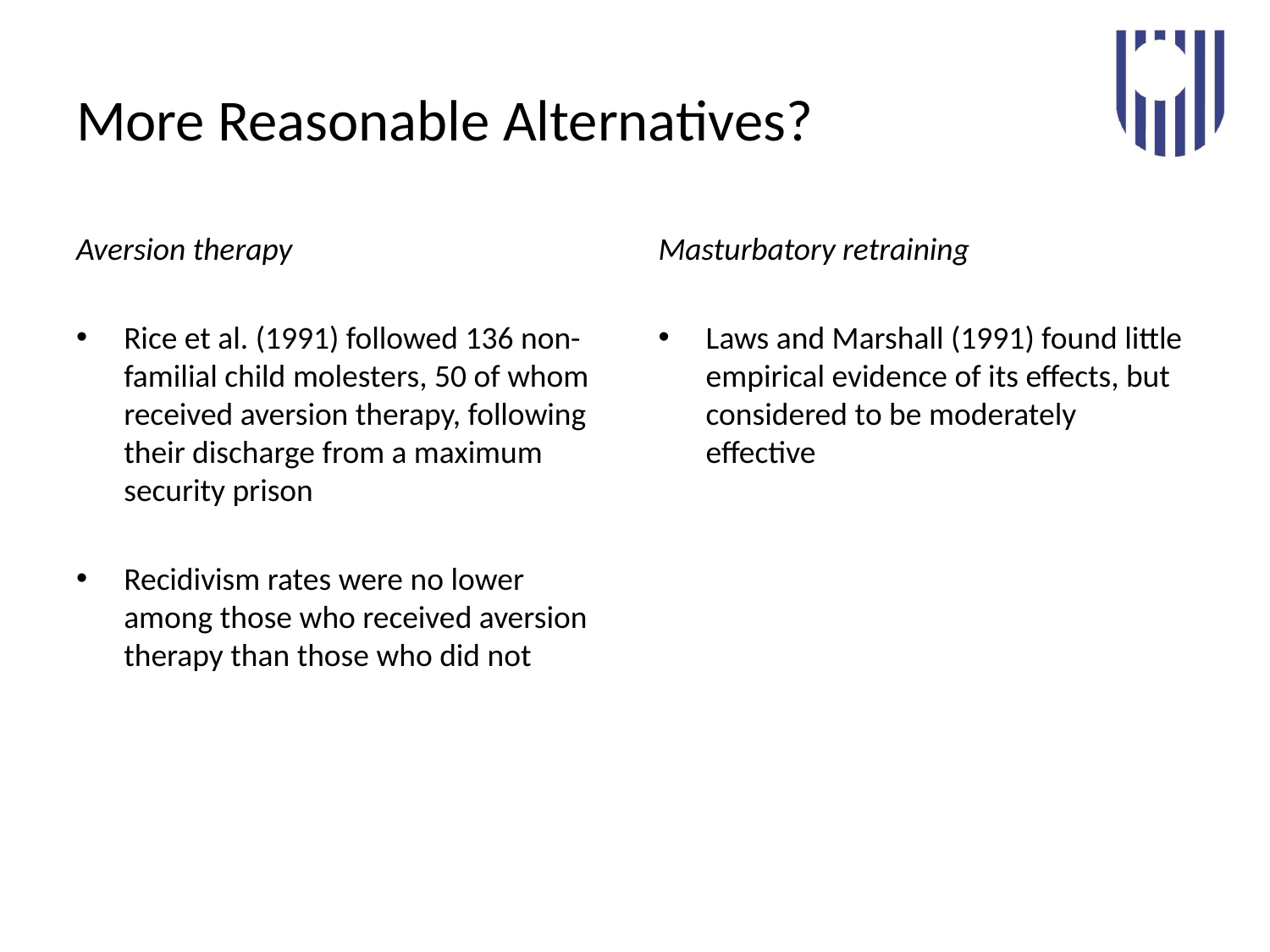

# More Reasonable Alternatives?
Aversion therapy

Rice et al. (1991) followed 136 non-familial child molesters, 50 of whom received aversion therapy, following their discharge from a maximum security prison

Recidivism rates were no lower among those who received aversion therapy than those who did not
Masturbatory retraining

Laws and Marshall (1991) found little empirical evidence of its effects, but considered to be moderately effective